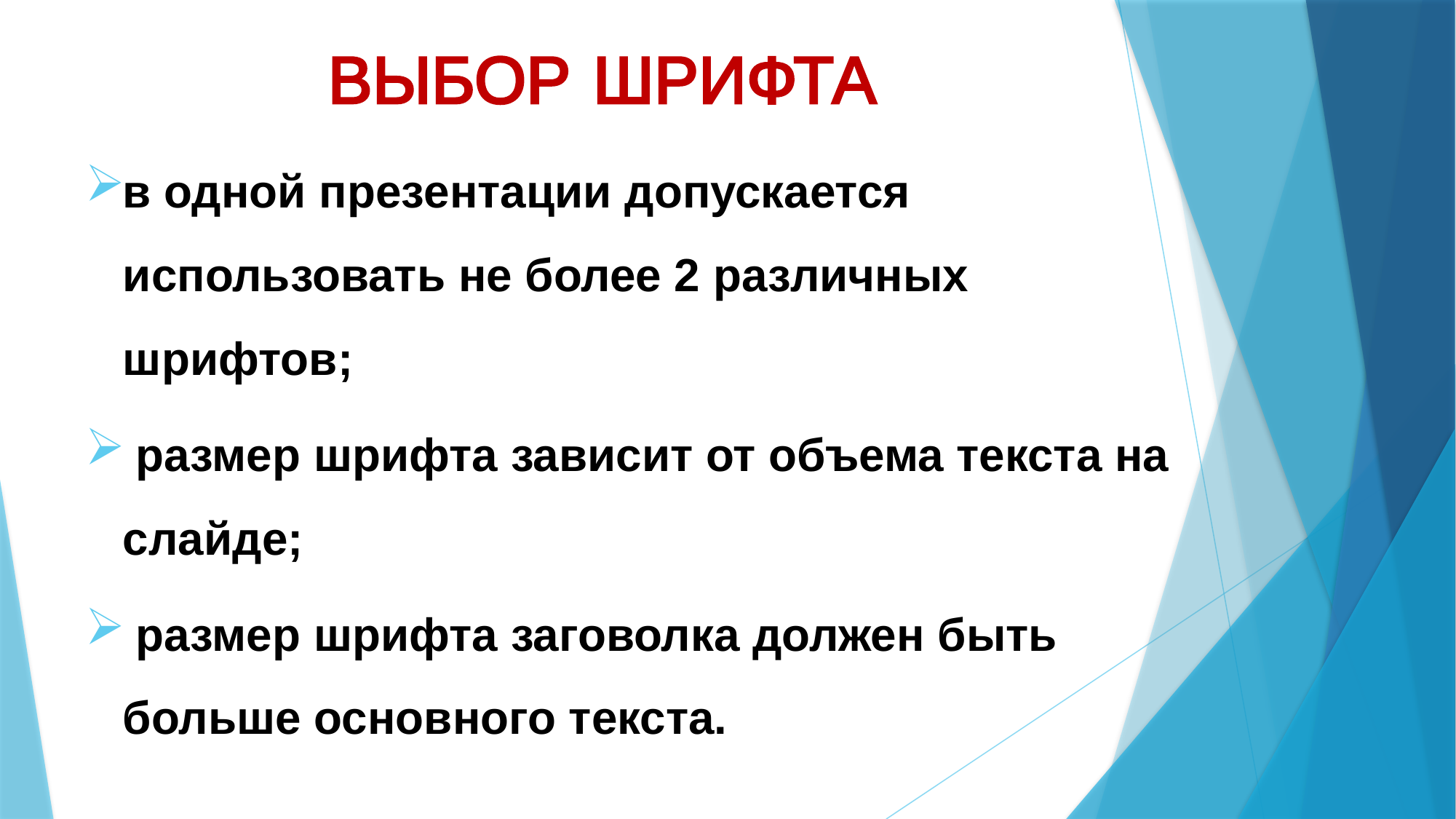

# ВЫБОР ШРИФТА
в одной презентации допускается использовать не более 2 различных шрифтов;
 размер шрифта зависит от объема текста на слайде;
 размер шрифта заговолка должен быть больше основного текста.